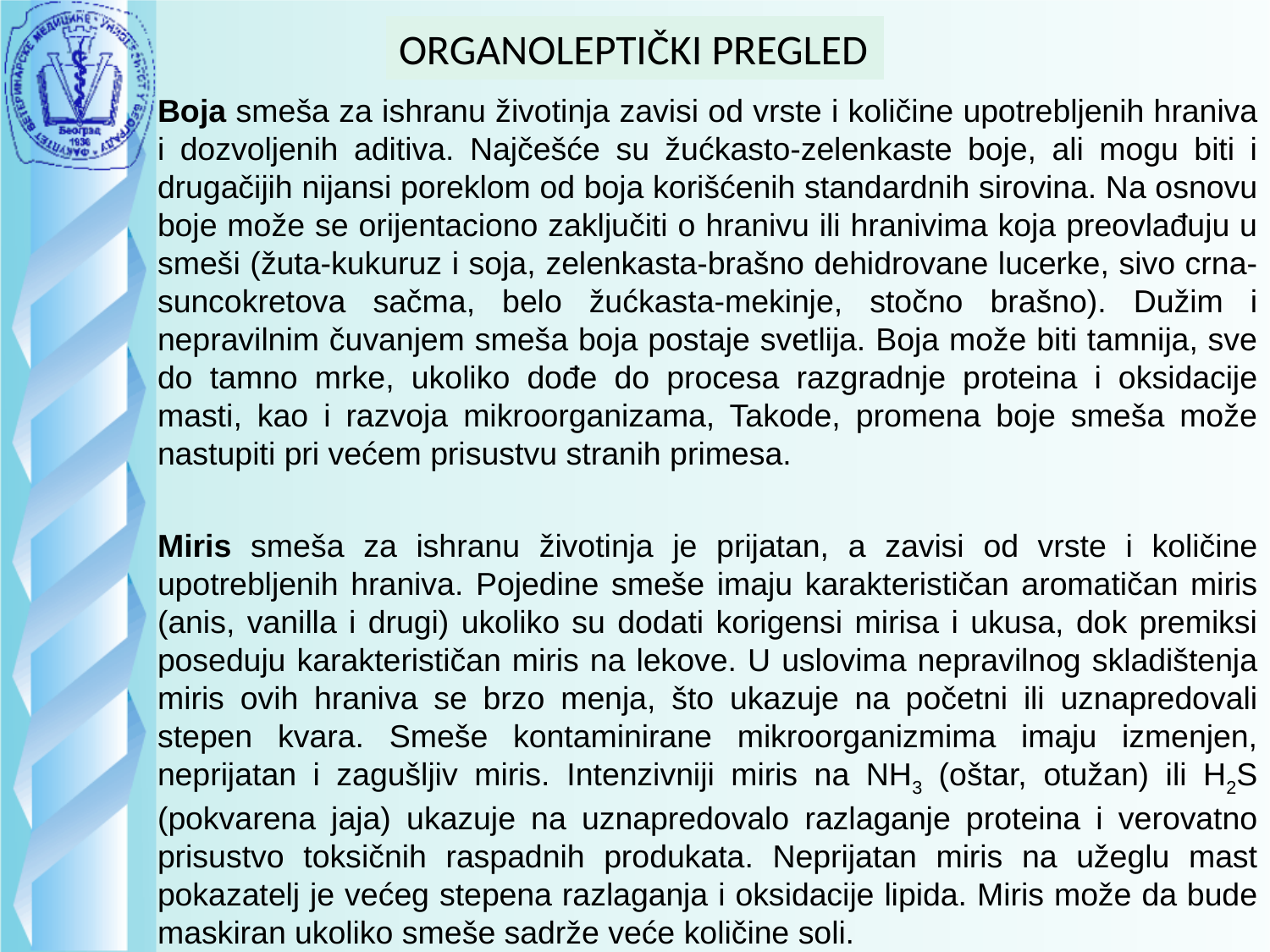

ORGANOLEPTIČKI PREGLED
Boja smeša za ishranu životinja zavisi od vrste i količine upotrebljenih hraniva i dozvoljenih aditiva. Najčešće su žućkasto-zelenkaste boje, ali mogu biti i drugačijih nijansi poreklom od boja korišćenih standardnih sirovina. Na osnovu boje može se orijentaciono zaključiti о hranivu ili hranivima koja preovlađuju u smeši (žuta-kukuruz i soja, zelenkasta-brašno dehidrovane lucerke, sivo crna-suncokretova sačma, belo žućkasta-mekinje, stočno brašno). Dužim i nepravilnim čuvanjem smeša boja postaje svetlija. Boja može biti tamnija, sve do tamno mrke, ukoliko dođe do procesa razgradnje proteina i oksidacije masti, kao i razvoja mikroorganizama, Takode, promena boje smeša može nastupiti pri većem prisustvu stranih primesa.

Miris smeša za ishranu životinja je prijatan, a zavisi od vrste i količine upotrebljenih hraniva. Pojedine smeše imaju karakterističan aromatičan miris (anis, vanilla i drugi) ukoliko su dodati korigensi mirisa i ukusa, dok premiksi poseduju karakterističan miris na lekove. U uslovima nepravilnog skladištenja miris ovih hraniva se brzo menja, što ukazuje na početni ili uznapredovali stepen kvara. Smeše kontaminirane mikroorganizmima imaju izmenjen, neprijatan i zagušljiv miris. Intenzivniji miris na NH3 (oštar, otužan) ili H2S (pokvarena jaja) ukazuje na uznapredovalo razlaganje proteina i verovatno prisustvo toksičnih raspadnih produkata. Neprijatan miris na užeglu mast pokazatelj je većeg stepena razlaganja i oksidacije lipida. Miris može da bude maskiran ukoliko smeše sadrže veće količine soli.